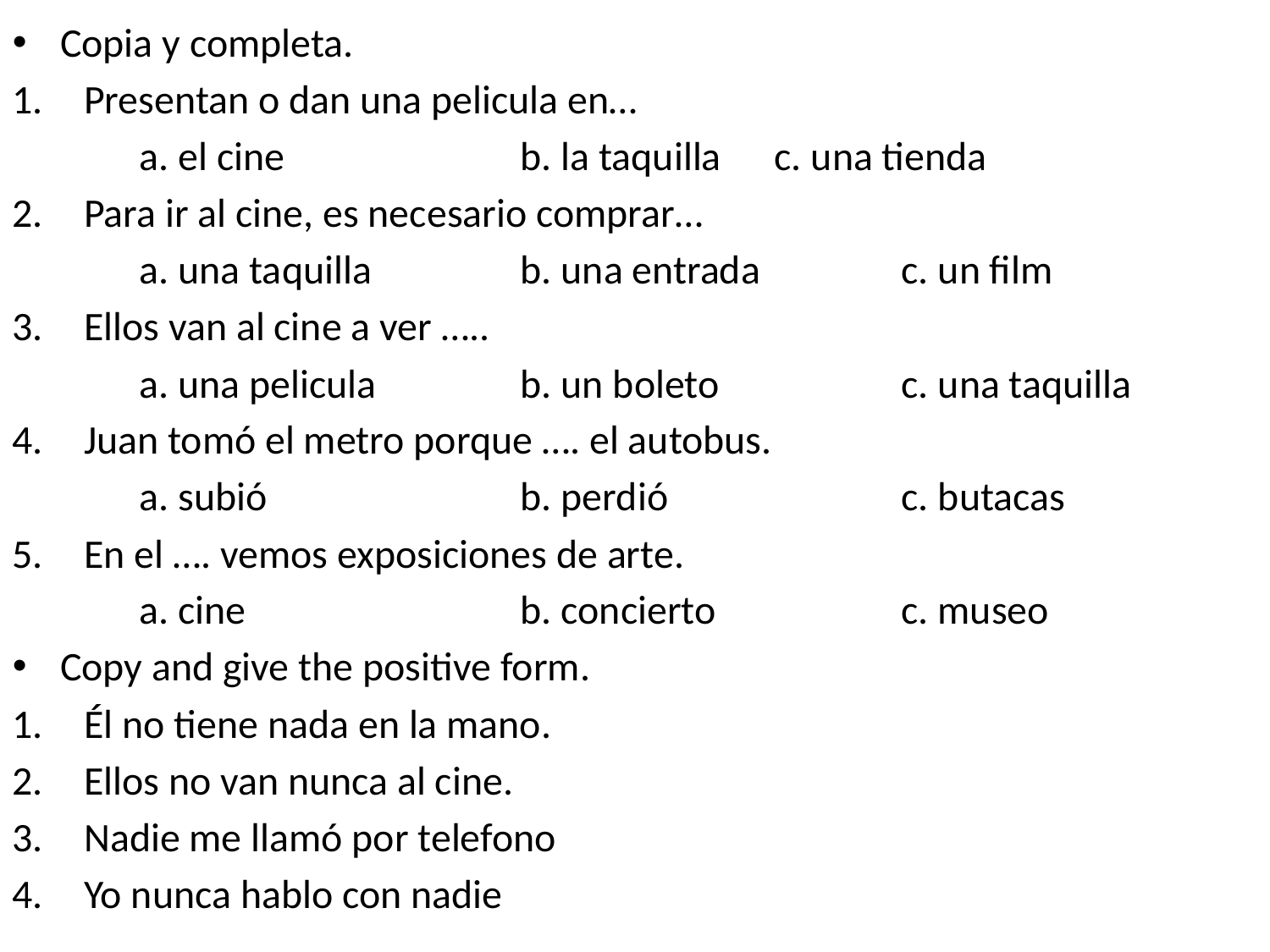

Copia y completa.
Presentan o dan una pelicula en…
	a. el cine		b. la taquilla	c. una tienda
Para ir al cine, es necesario comprar…
	a. una taquilla 		b. una entrada 		c. un film
Ellos van al cine a ver …..
	a. una pelicula		b. un boleto		c. una taquilla
Juan tomó el metro porque …. el autobus.
	a. subió		b. perdió		c. butacas
En el …. vemos exposiciones de arte.
	a. cine			b. concierto		c. museo
Copy and give the positive form.
Él no tiene nada en la mano.
Ellos no van nunca al cine.
Nadie me llamó por telefono
Yo nunca hablo con nadie